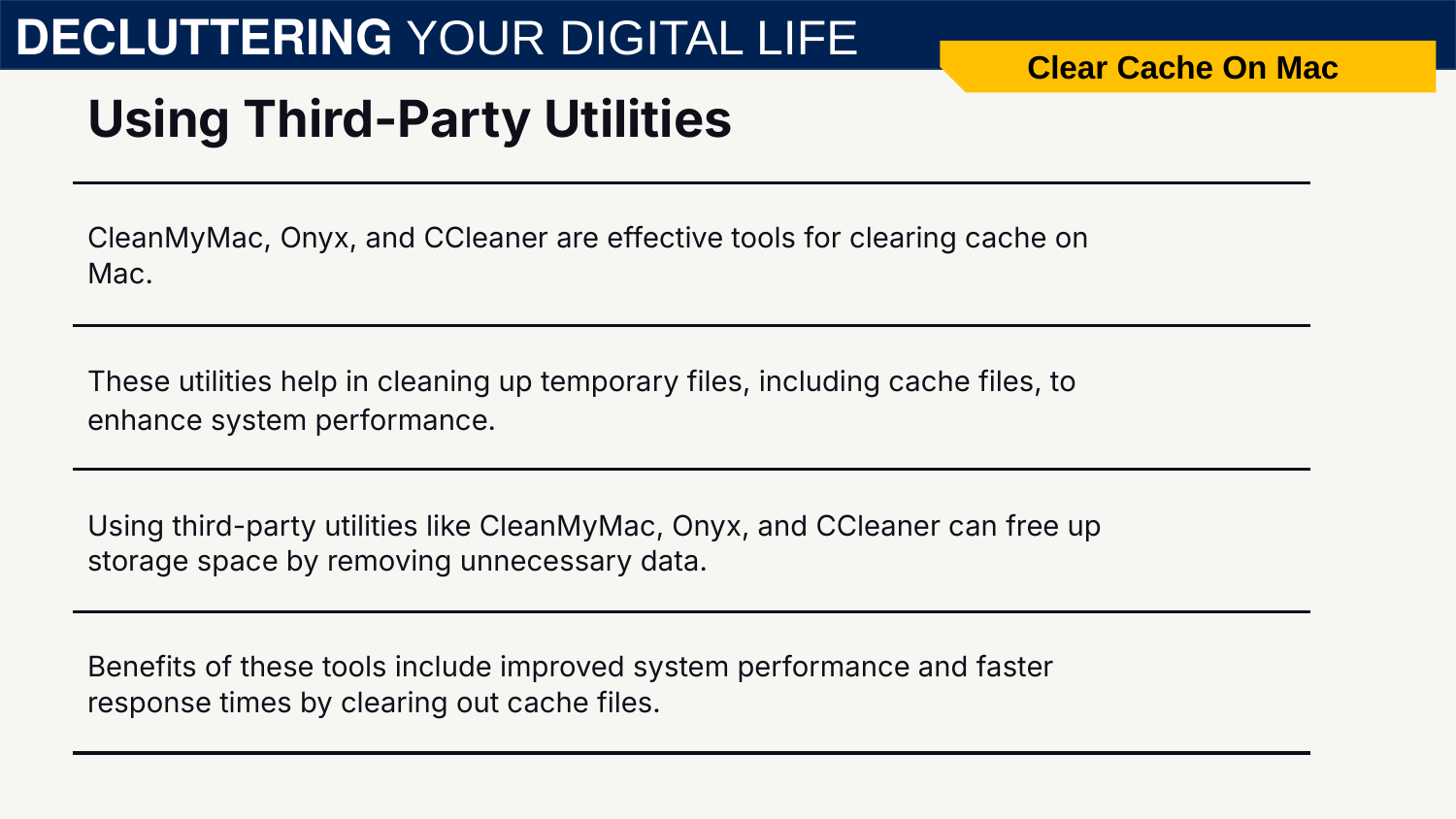

DECLUTTERING YOUR DIGITAL LIFE
Clear Cache On Mac

# Using Third-Party Utilities
CleanMyMac, Onyx, and CCleaner are effective tools for clearing cache on Mac.
These utilities help in cleaning up temporary files, including cache files, to enhance system performance.
Using third-party utilities like CleanMyMac, Onyx, and CCleaner can free up storage space by removing unnecessary data.
Benefits of these tools include improved system performance and faster response times by clearing out cache files.